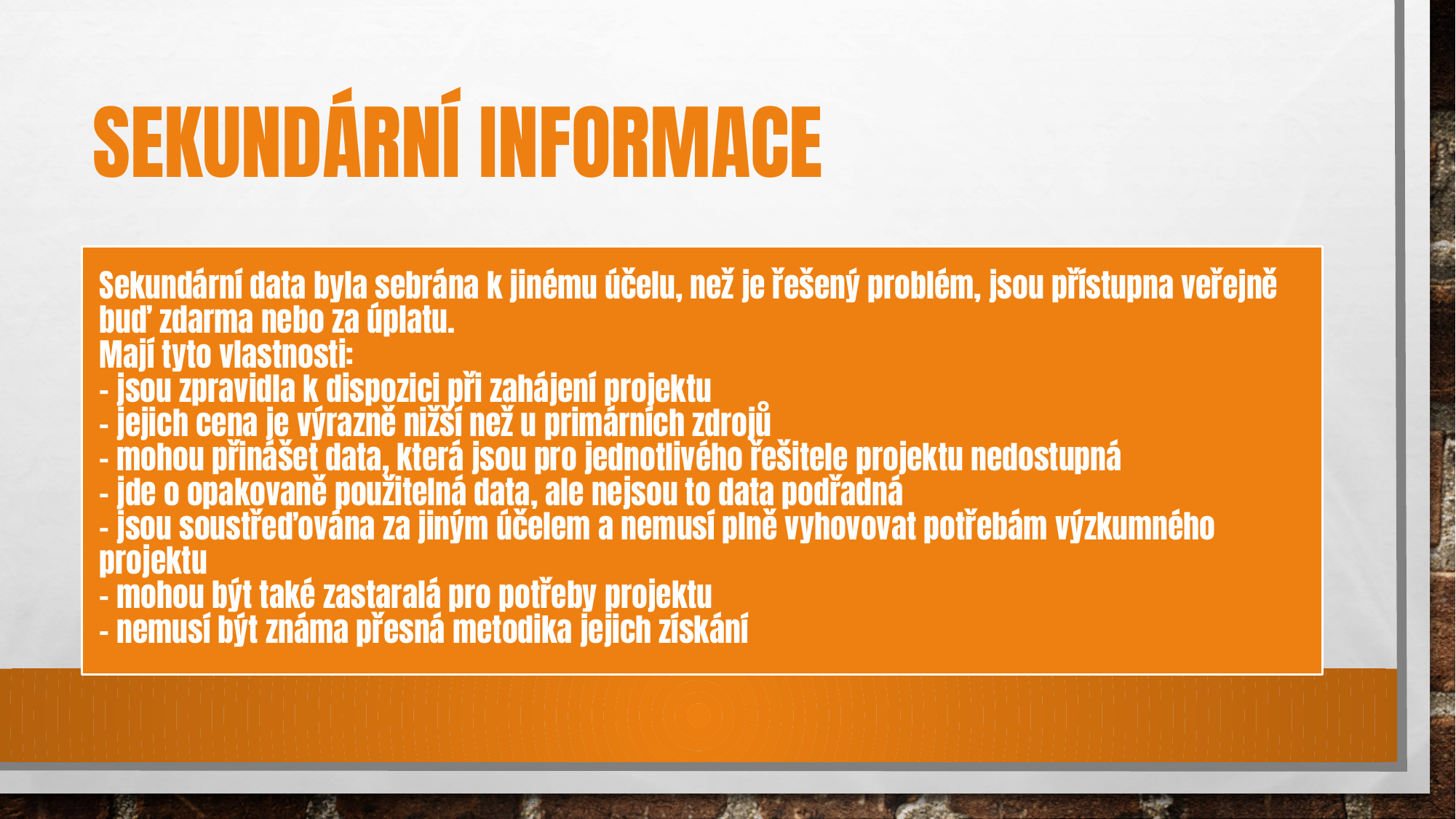

# Sekundární informace
Sekundární data byla sebrána k jinému účelu, než je řešený problém, jsou přístupna veřejně
buď zdarma nebo za úplatu.
Mají tyto vlastnosti:
- jsou zpravidla k dispozici při zahájení projektu
- jejich cena je výrazně nižší než u primárních zdrojů
- mohou přinášet data, která jsou pro jednotlivého řešitele projektu nedostupná
- jde o opakovaně použitelná data, ale nejsou to data podřadná
- jsou soustřeďována za jiným účelem a nemusí plně vyhovovat potřebám výzkumného projektu
- mohou být také zastaralá pro potřeby projektu
- nemusí být známa přesná metodika jejich získání